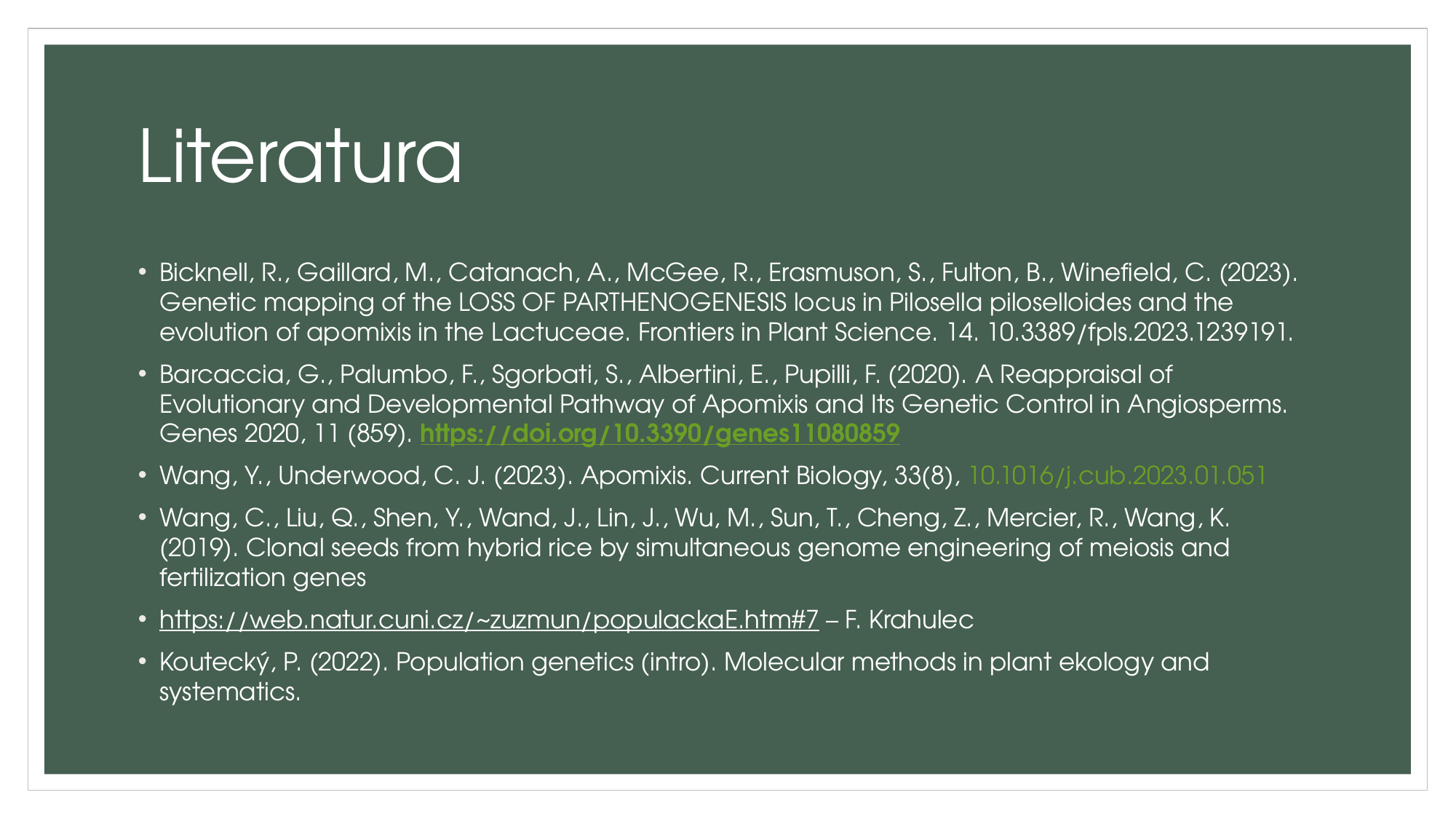

# Literatura
Bicknell, R., Gaillard, M., Catanach, A., McGee, R., Erasmuson, S., Fulton, B., Winefield, C. (2023). Genetic mapping of the LOSS OF PARTHENOGENESIS locus in Pilosella piloselloides and the evolution of apomixis in the Lactuceae. Frontiers in Plant Science. 14. 10.3389/fpls.2023.1239191.
Barcaccia, G., Palumbo, F., Sgorbati, S., Albertini, E., Pupilli, F. (2020). A Reappraisal of Evolutionary and Developmental Pathway of Apomixis and Its Genetic Control in Angiosperms. Genes 2020, 11 (859). https://doi.org/10.3390/genes11080859
Wang, Y., Underwood, C. J. (2023). Apomixis. Current Biology, 33(8), 10.1016/j.cub.2023.01.051
Wang, C., Liu, Q., Shen, Y., Wand, J., Lin, J., Wu, M., Sun, T., Cheng, Z., Mercier, R., Wang, K. (2019). Clonal seeds from hybrid rice by simultaneous genome engineering of meiosis and fertilization genes
https://web.natur.cuni.cz/~zuzmun/populackaE.htm#7 – F. Krahulec
Koutecký, P. (2022). Population genetics (intro). Molecular methods in plant ekology and systematics.